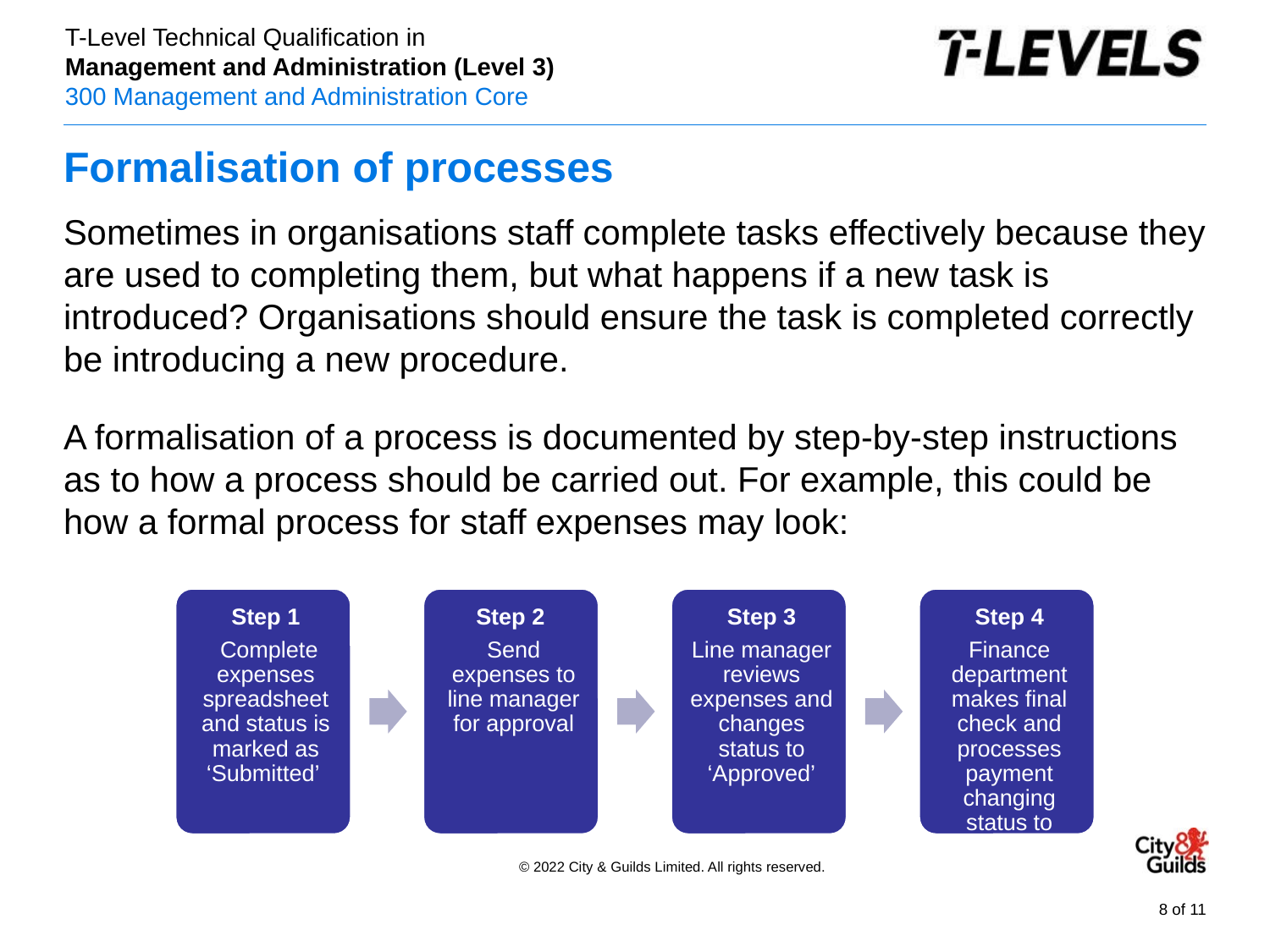

# Formalisation of processes
Sometimes in organisations staff complete tasks effectively because they are used to completing them, but what happens if a new task is introduced? Organisations should ensure the task is completed correctly be introducing a new procedure.
A formalisation of a process is documented by step-by-step instructions as to how a process should be carried out. For example, this could be how a formal process for staff expenses may look:

Step 1
 Complete expenses spreadsheet and status is marked as ‘Submitted’

Step 2
Send expenses to line manager for approval

Step 3
Line manager reviews expenses and changes status to ‘Approved’

Step 4
Finance department makes final check and processes payment changing status to ‘Paid’